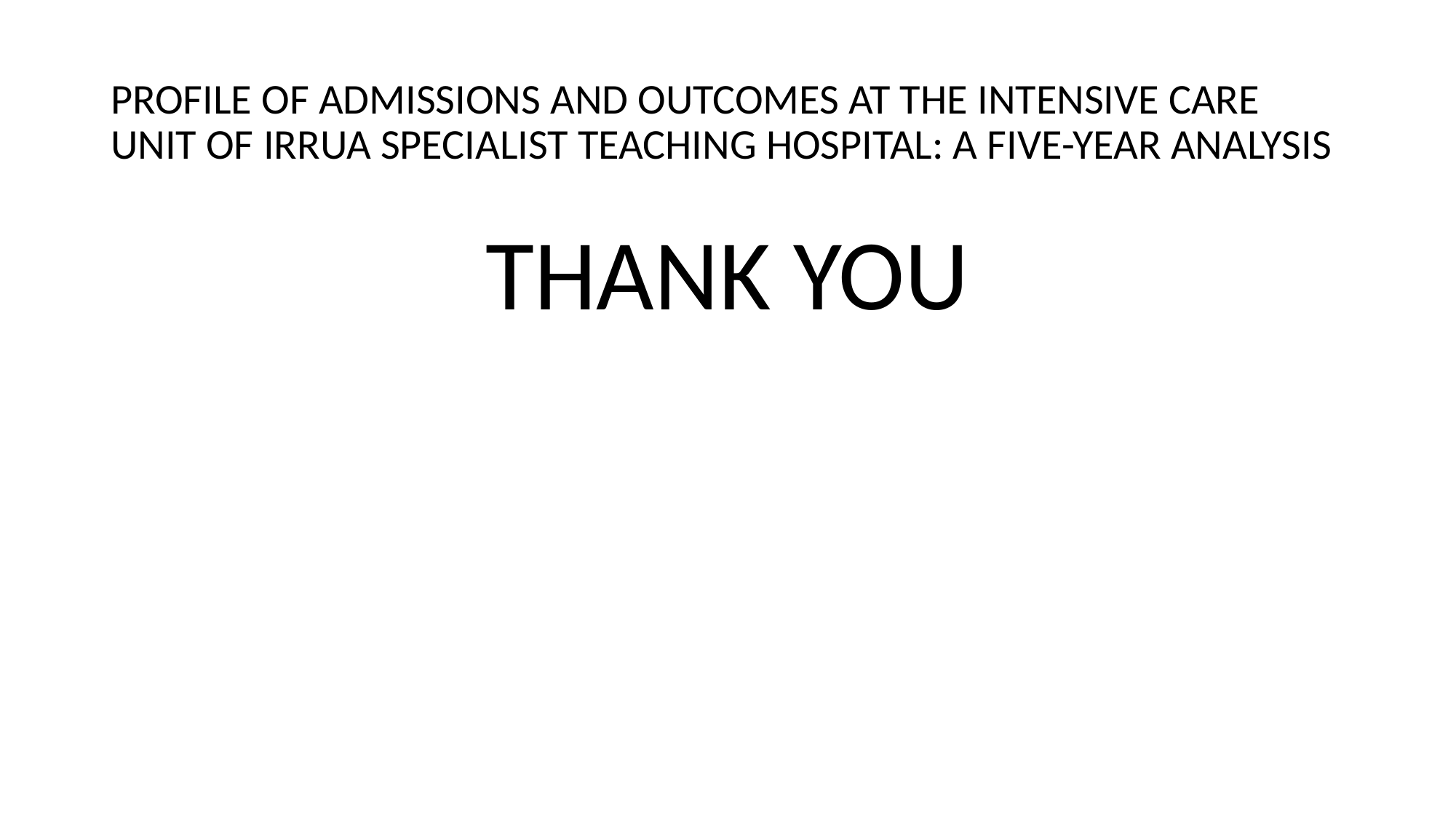

# PROFILE OF ADMISSIONS AND OUTCOMES AT THE INTENSIVE CARE UNIT OF IRRUA SPECIALIST TEACHING HOSPITAL: A FIVE-YEAR ANALYSIS
THANK YOU